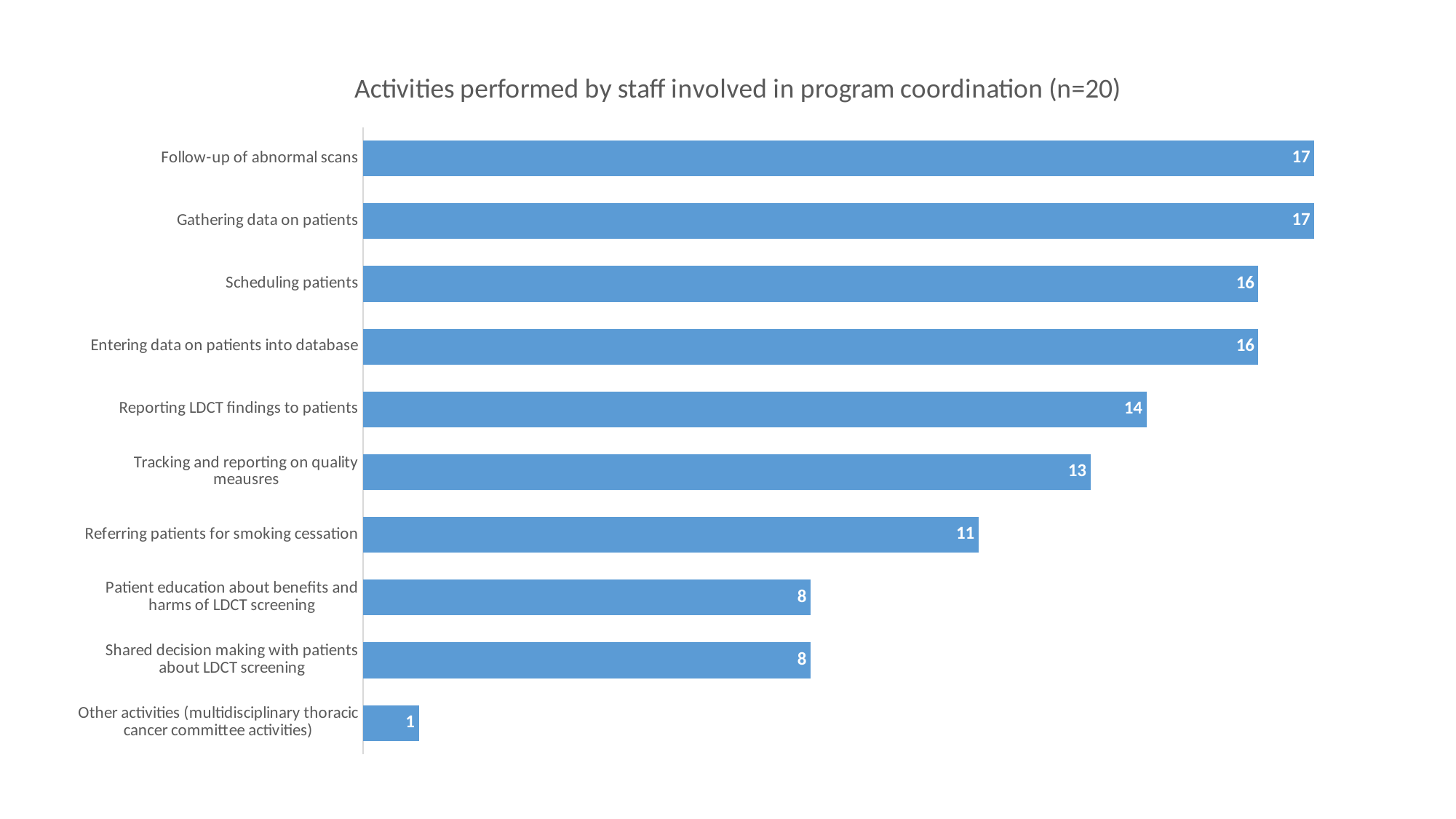

### Chart: Activities performed by staff involved in program coordination (n=20)

| Category |  |
|---|---|
| Follow-up of abnormal scans | 17.0 |
| Gathering data on patients | 17.0 |
| Scheduling patients | 16.0 |
| Entering data on patients into database | 16.0 |
| Reporting LDCT findings to patients | 14.0 |
| Tracking and reporting on quality meausres | 13.0 |
| Referring patients for smoking cessation | 11.0 |
| Patient education about benefits and harms of LDCT screening | 8.0 |
| Shared decision making with patients about LDCT screening | 8.0 |
| Other activities (multidisciplinary thoracic cancer committee activities) | 1.0 |